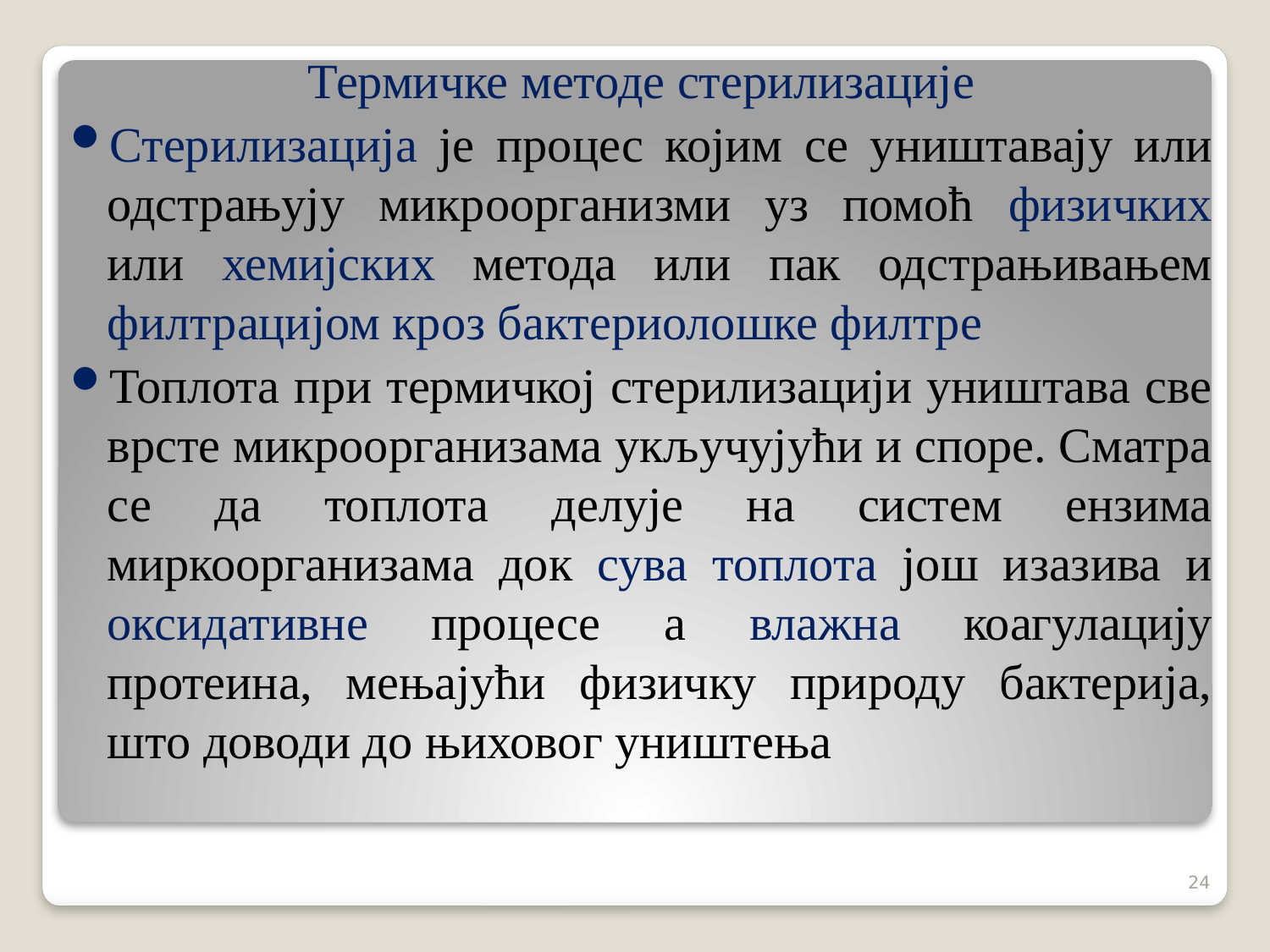

Термичке методе стерилизације
Стерилизација је процес којим се уништавају или одстрањују микроорганизми уз помоћ физичких или хемијских метода или пак одстрањивањем филтрацијом кроз бактериолошке филтре
Топлота при термичкој стерилизацији уништава све врсте микроорганизама укључујући и споре. Сматра се да топлота делује на систем ензима миркоорганизама док сува топлота још изазива и оксидативне процесе а влажна коагулацију протеина, мењајући физичку природу бактерија, што доводи до њиховог уништења
24